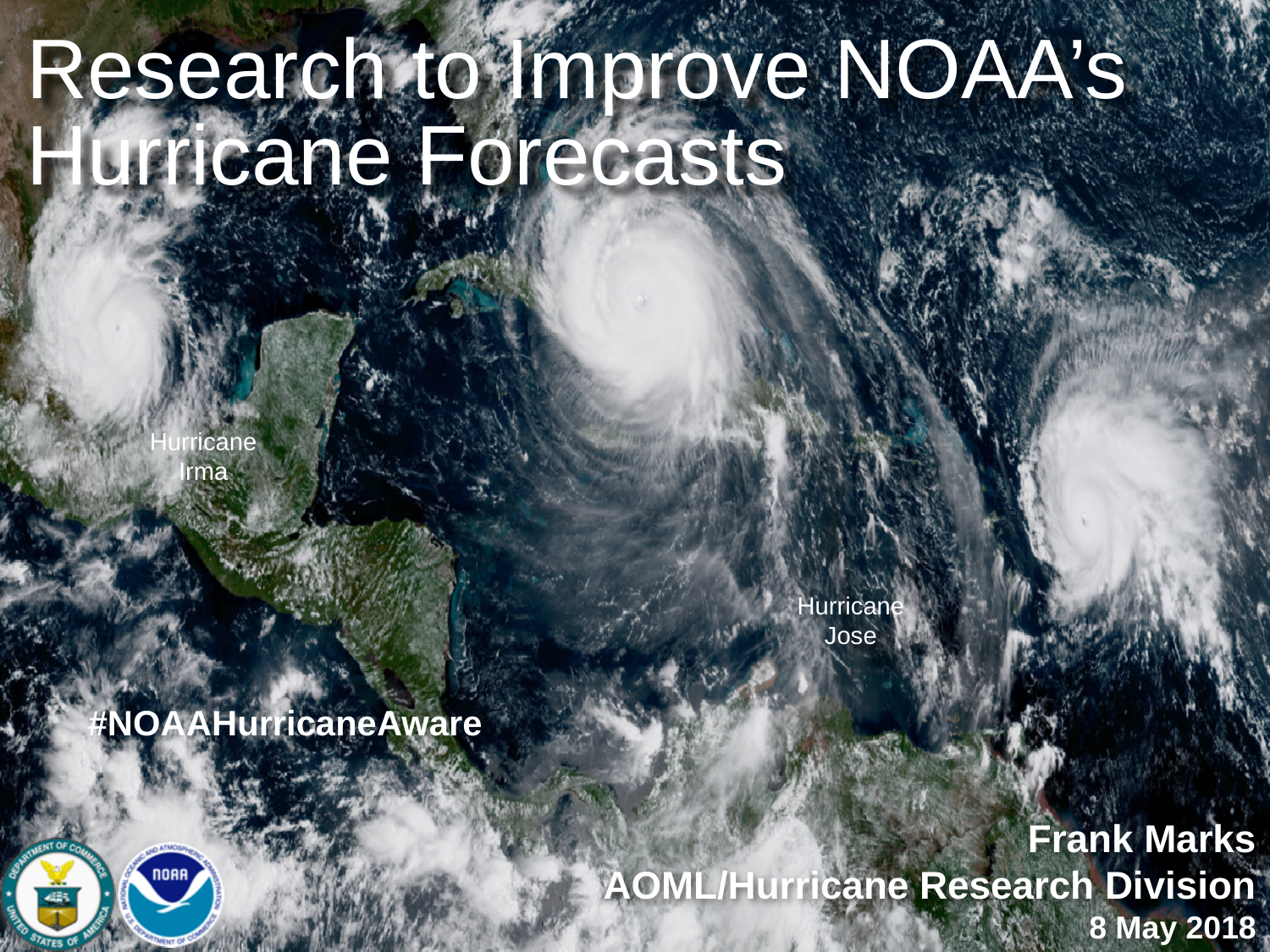

Research to Improve NOAA’s Hurricane Forecasts
#NOAAHurricaneAware
Frank Marks
AOML/Hurricane Research Division
8 May 2018